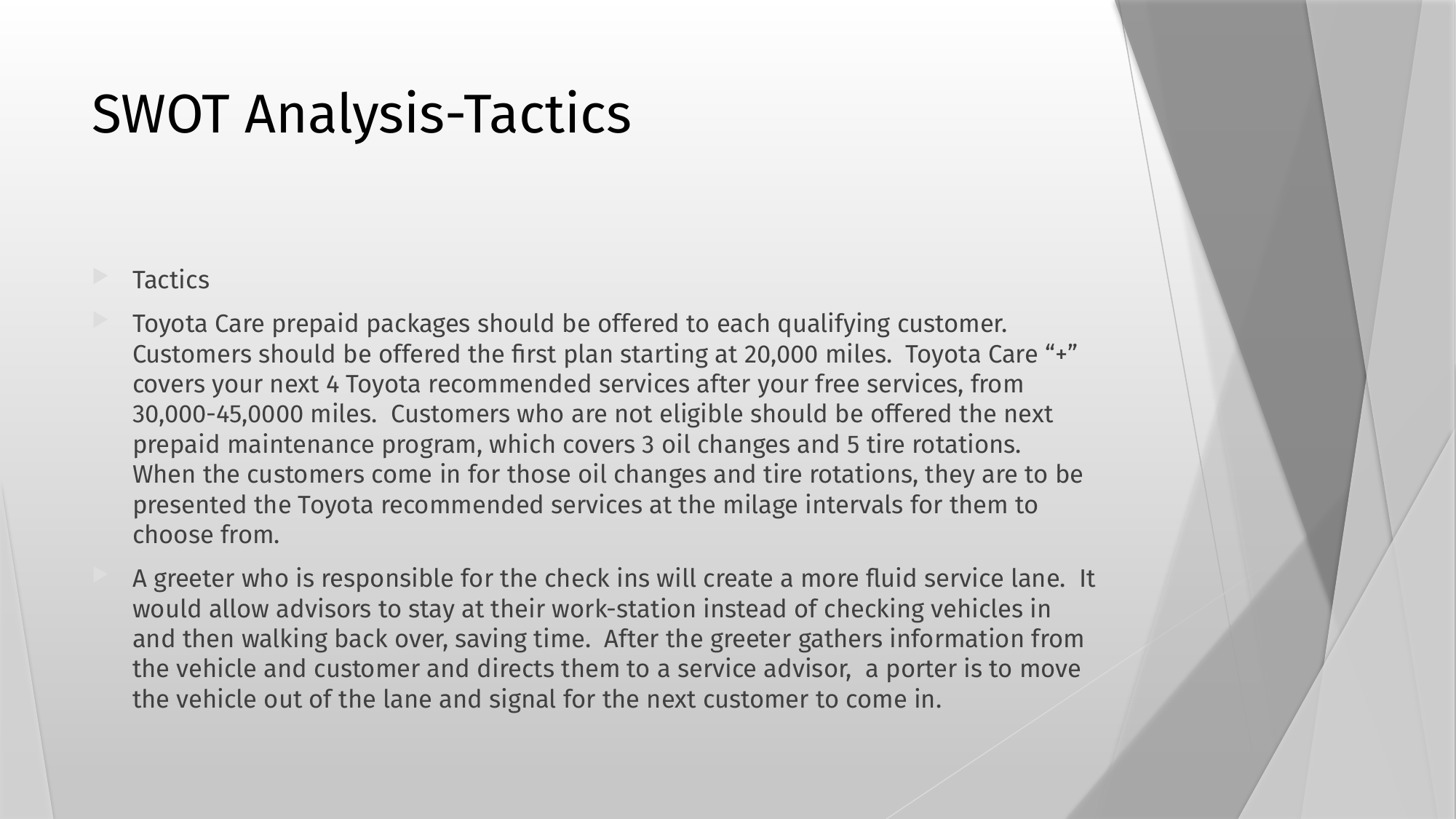

# SWOT Analysis-Tactics
Tactics
Toyota Care prepaid packages should be offered to each qualifying customer.  Customers should be offered the first plan starting at 20,000 miles.  Toyota Care “+” covers your next 4 Toyota recommended services after your free services, from 30,000-45,0000 miles.  Customers who are not eligible should be offered the next prepaid maintenance program, which covers 3 oil changes and 5 tire rotations.  When the customers come in for those oil changes and tire rotations, they are to be presented the Toyota recommended services at the milage intervals for them to choose from.
A greeter who is responsible for the check ins will create a more fluid service lane.  It would allow advisors to stay at their work-station instead of checking vehicles in and then walking back over, saving time.  After the greeter gathers information from the vehicle and customer and directs them to a service advisor,  a porter is to move the vehicle out of the lane and signal for the next customer to come in.